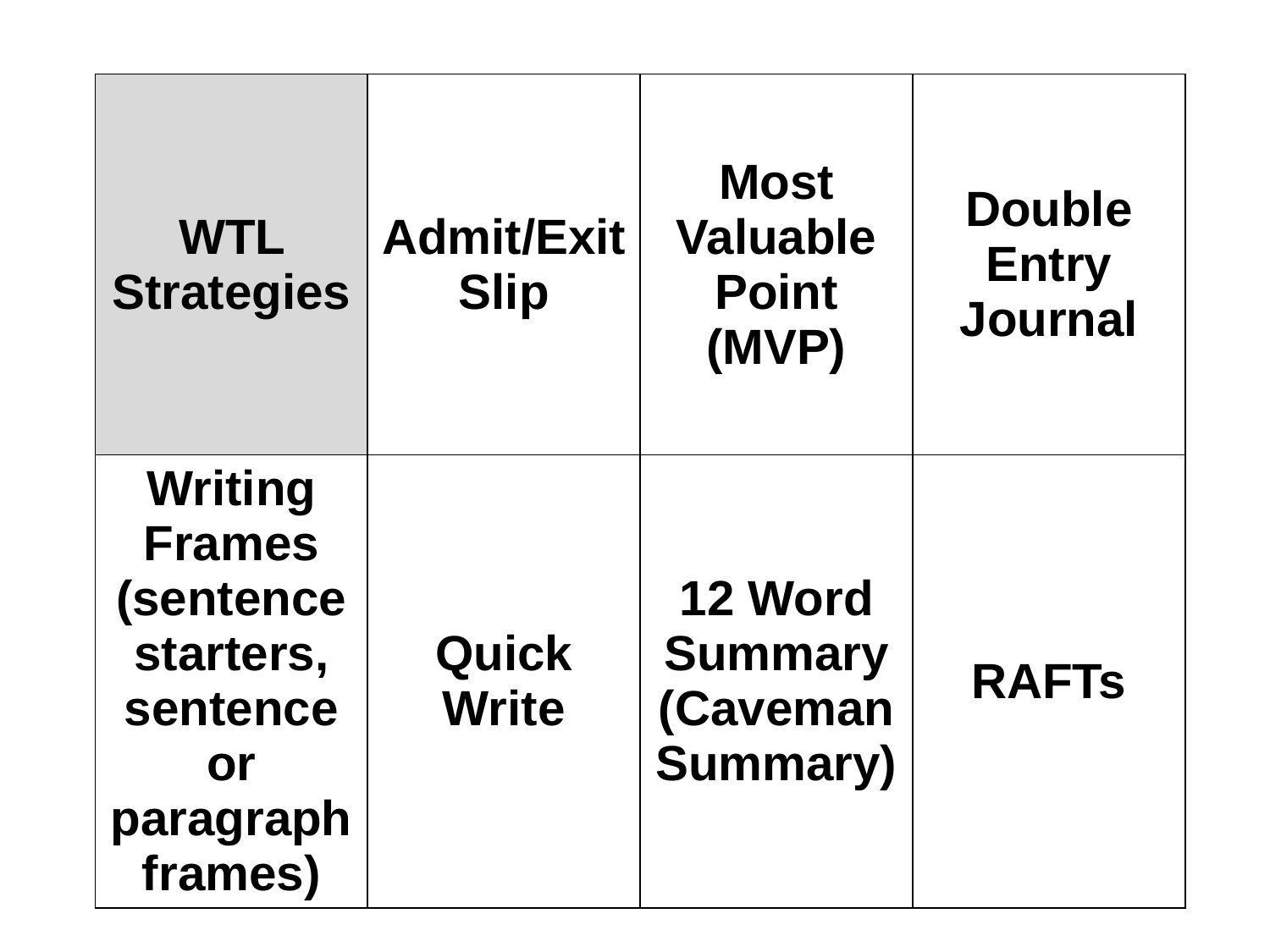

| WTL Strategies | Admit/Exit Slip | Most Valuable Point (MVP) | Double Entry Journal |
| --- | --- | --- | --- |
| Writing Frames (sentence starters, sentence or paragraph frames) | Quick Write | 12 Word Summary (Caveman Summary) | RAFTs |